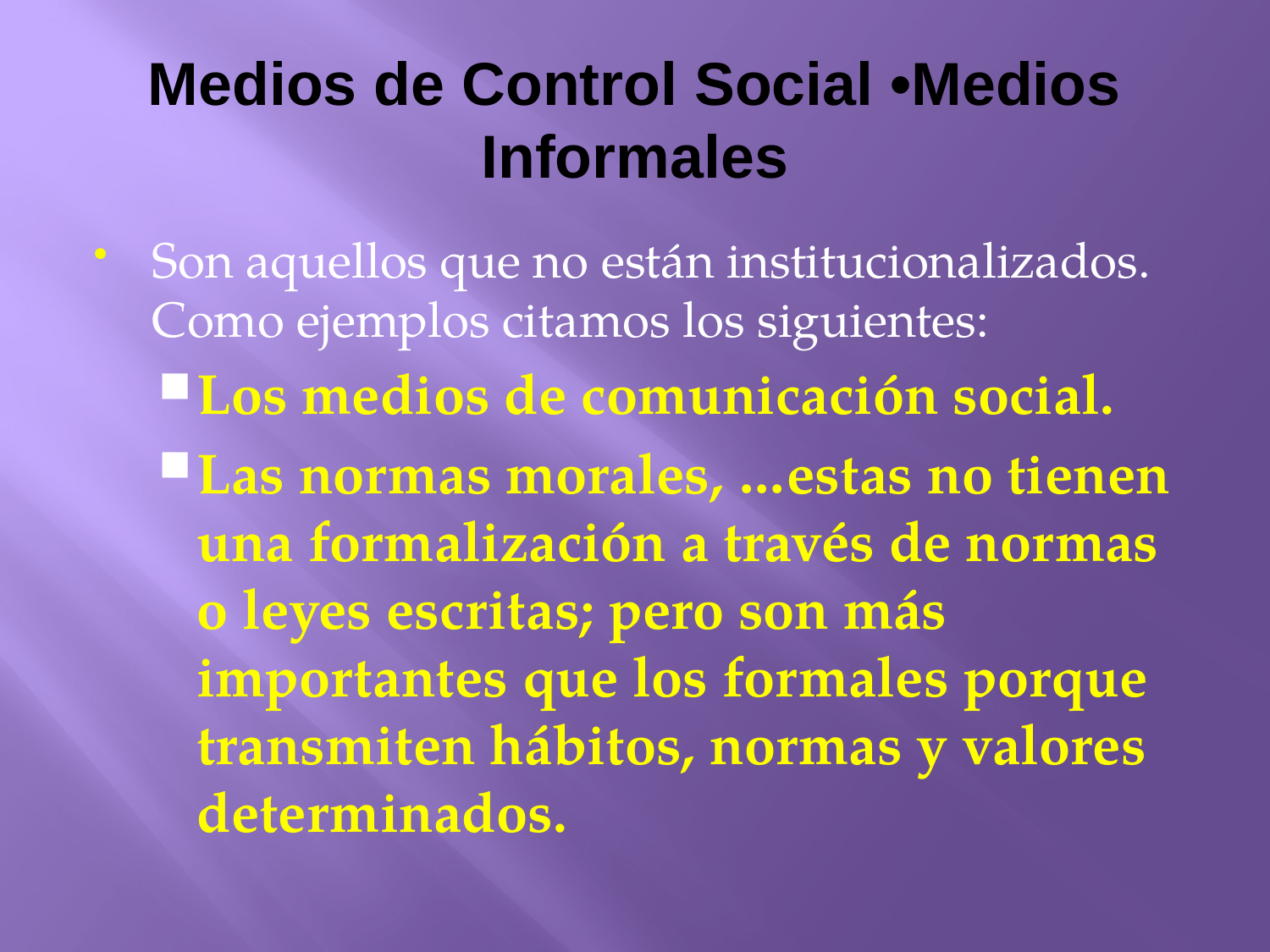

# Medios de Control Social •Medios Informales
Son aquellos que no están institucionalizados. Como ejemplos citamos los siguientes:
Los medios de comunicación social.
Las normas morales, …estas no tienen una formalización a través de normas o leyes escritas; pero son más importantes que los formales porque transmiten hábitos, normas y valores determinados.